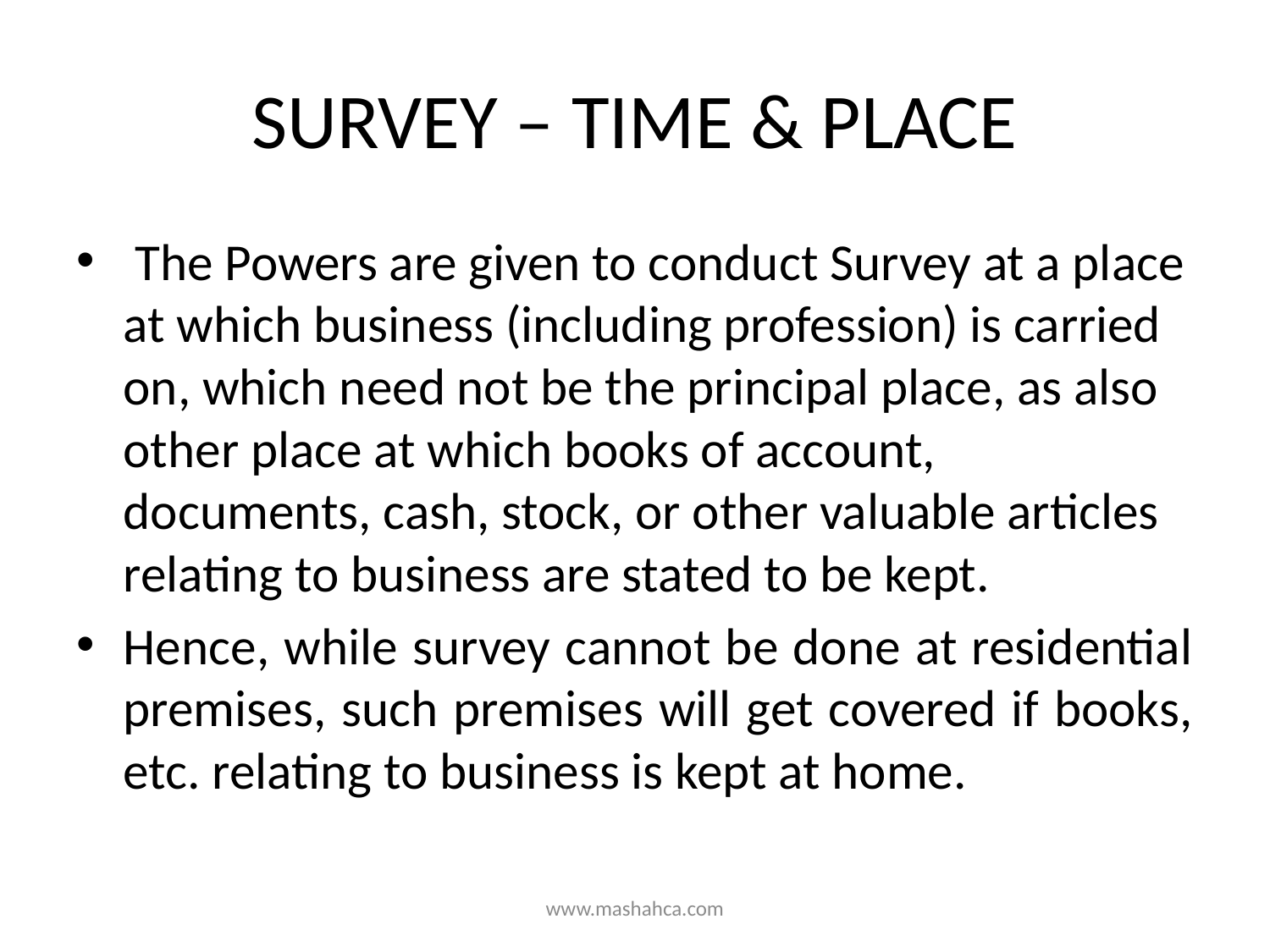

# SURVEY – TIME & PLACE
 The Powers are given to conduct Survey at a place at which business (including profession) is carried on, which need not be the principal place, as also other place at which books of account, documents, cash, stock, or other valuable articles relating to business are stated to be kept.
Hence, while survey cannot be done at residential premises, such premises will get covered if books, etc. relating to business is kept at home.
www.mashahca.com